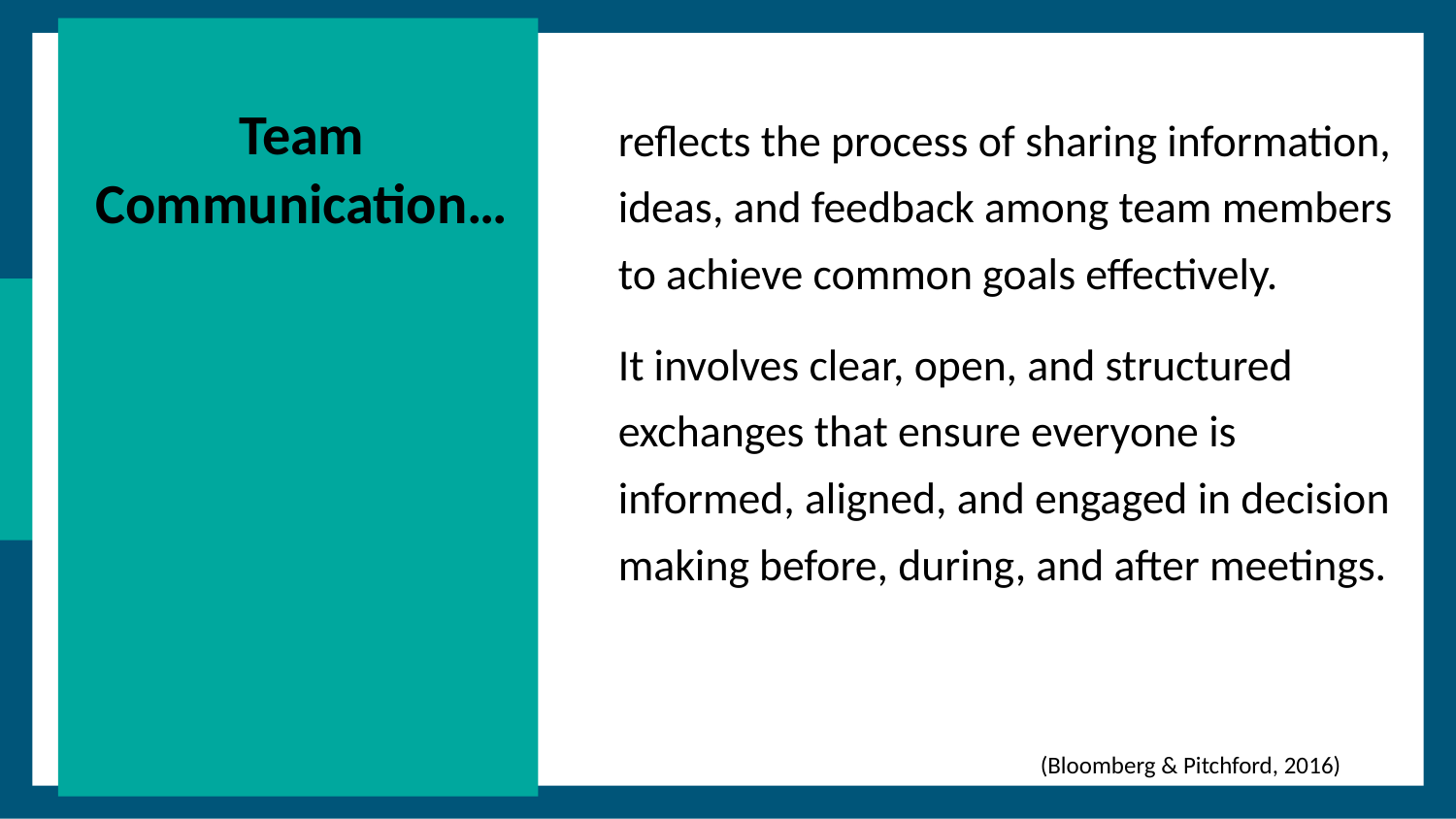

reflects the process of sharing information, ideas, and feedback among team members to achieve common goals effectively.
It involves clear, open, and structured exchanges that ensure everyone is informed, aligned, and engaged in decision making before, during, and after meetings.
Team Communication…
(Bloomberg & Pitchford, 2016)